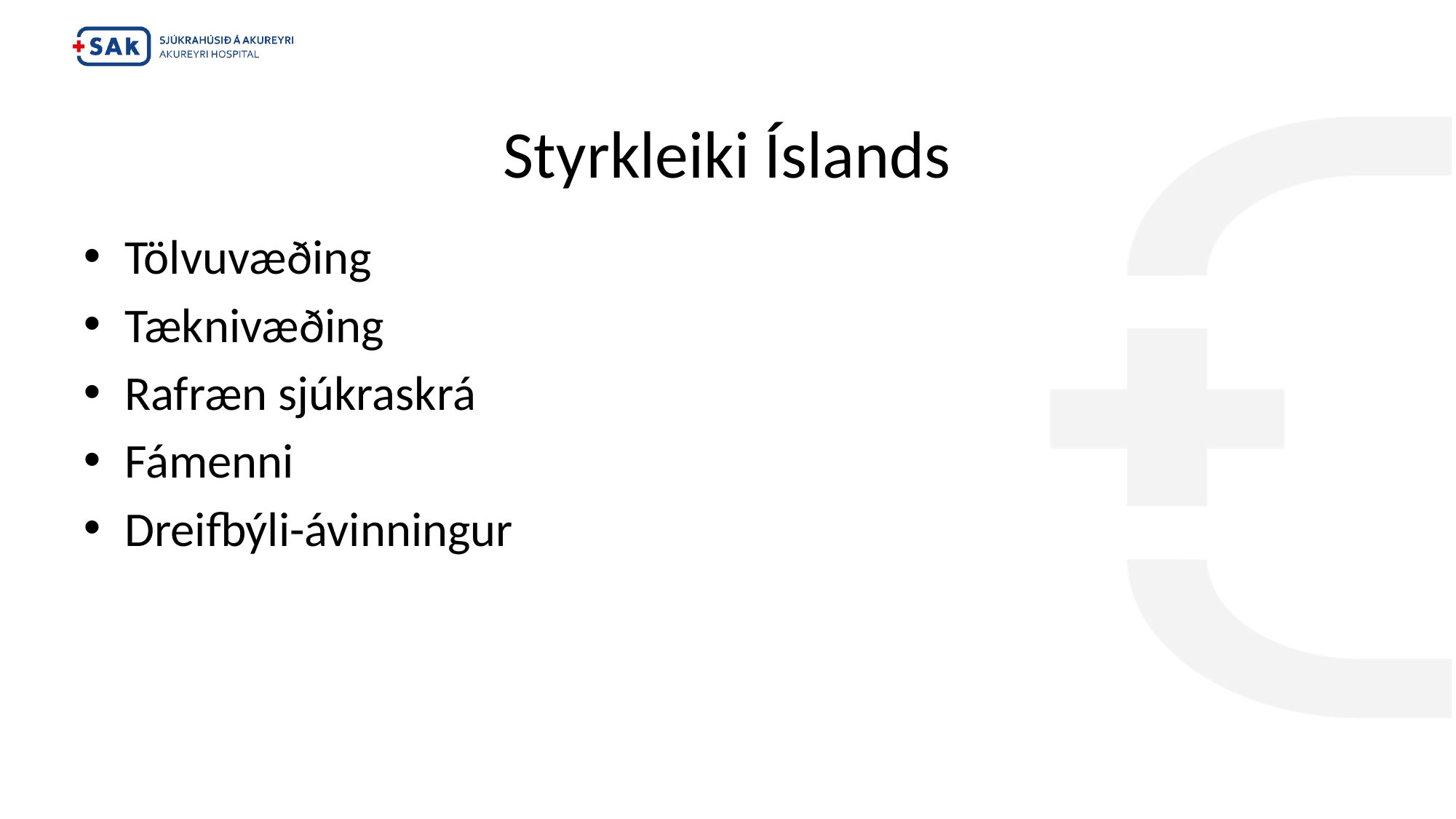

# Styrkleiki Íslands
Tölvuvæðing
Tæknivæðing
Rafræn sjúkraskrá
Fámenni
Dreifbýli-ávinningur